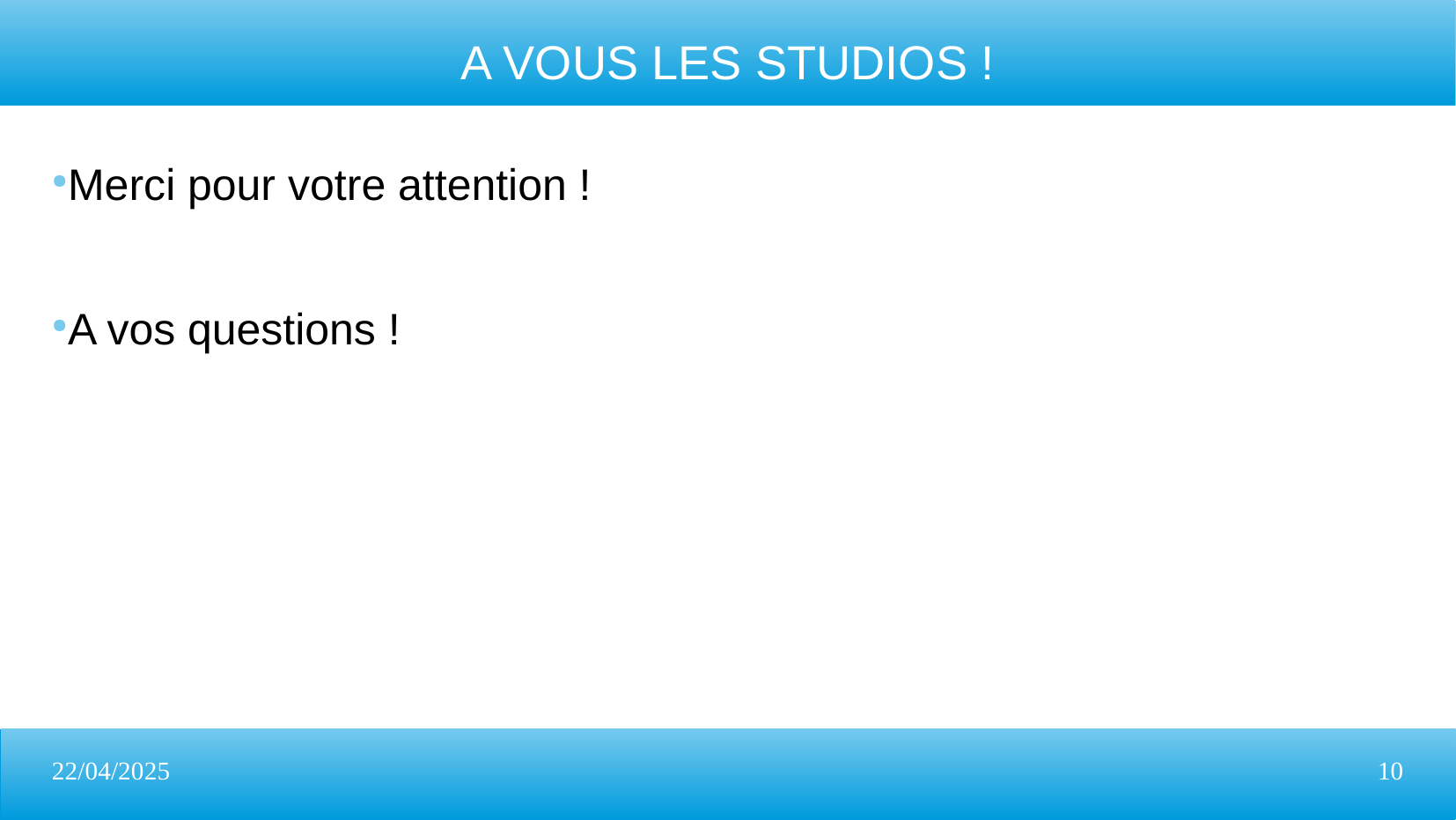

A VOUS LES STUDIOS !
Merci pour votre attention !

A vos questions !
22/04/2025
10